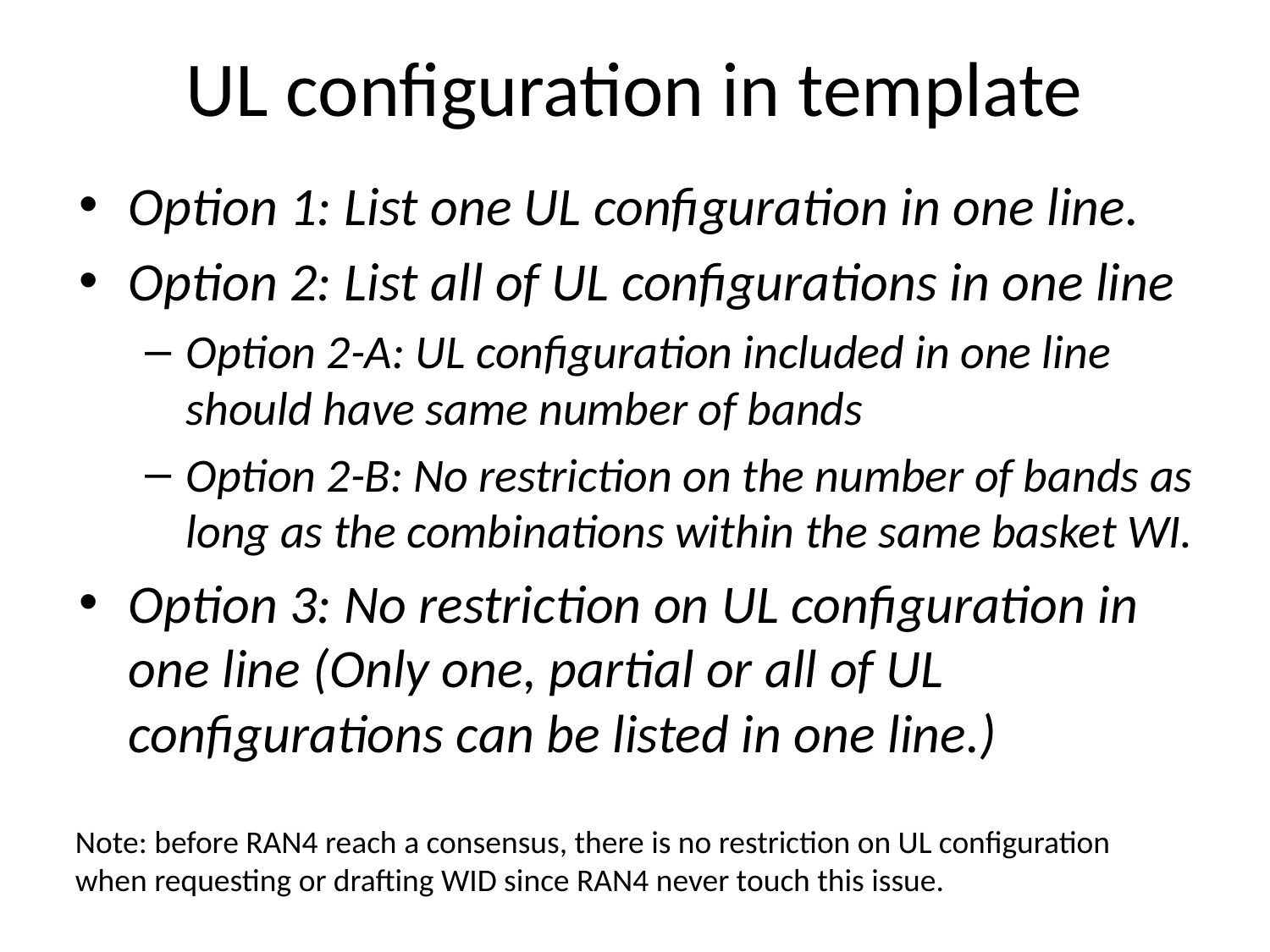

# UL configuration in template
Option 1: List one UL configuration in one line.
Option 2: List all of UL configurations in one line
Option 2-A: UL configuration included in one line should have same number of bands
Option 2-B: No restriction on the number of bands as long as the combinations within the same basket WI.
Option 3: No restriction on UL configuration in one line (Only one, partial or all of UL configurations can be listed in one line.)
Note: before RAN4 reach a consensus, there is no restriction on UL configuration when requesting or drafting WID since RAN4 never touch this issue.